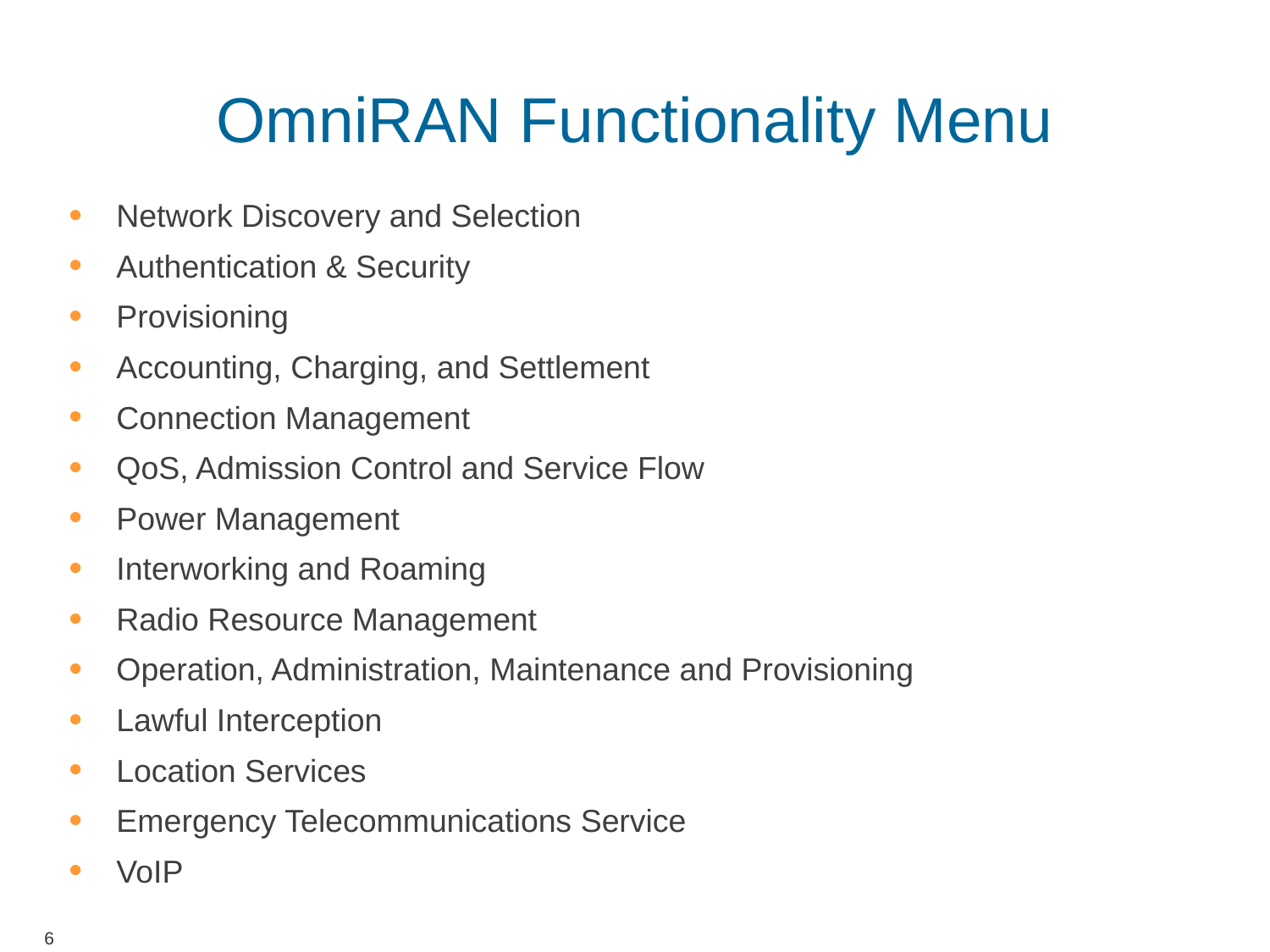

# OmniRAN Functionality Menu
Network Discovery and Selection
Authentication & Security
Provisioning
Accounting, Charging, and Settlement
Connection Management
QoS, Admission Control and Service Flow
Power Management
Interworking and Roaming
Radio Resource Management
Operation, Administration, Maintenance and Provisioning
Lawful Interception
Location Services
Emergency Telecommunications Service
VoIP
6